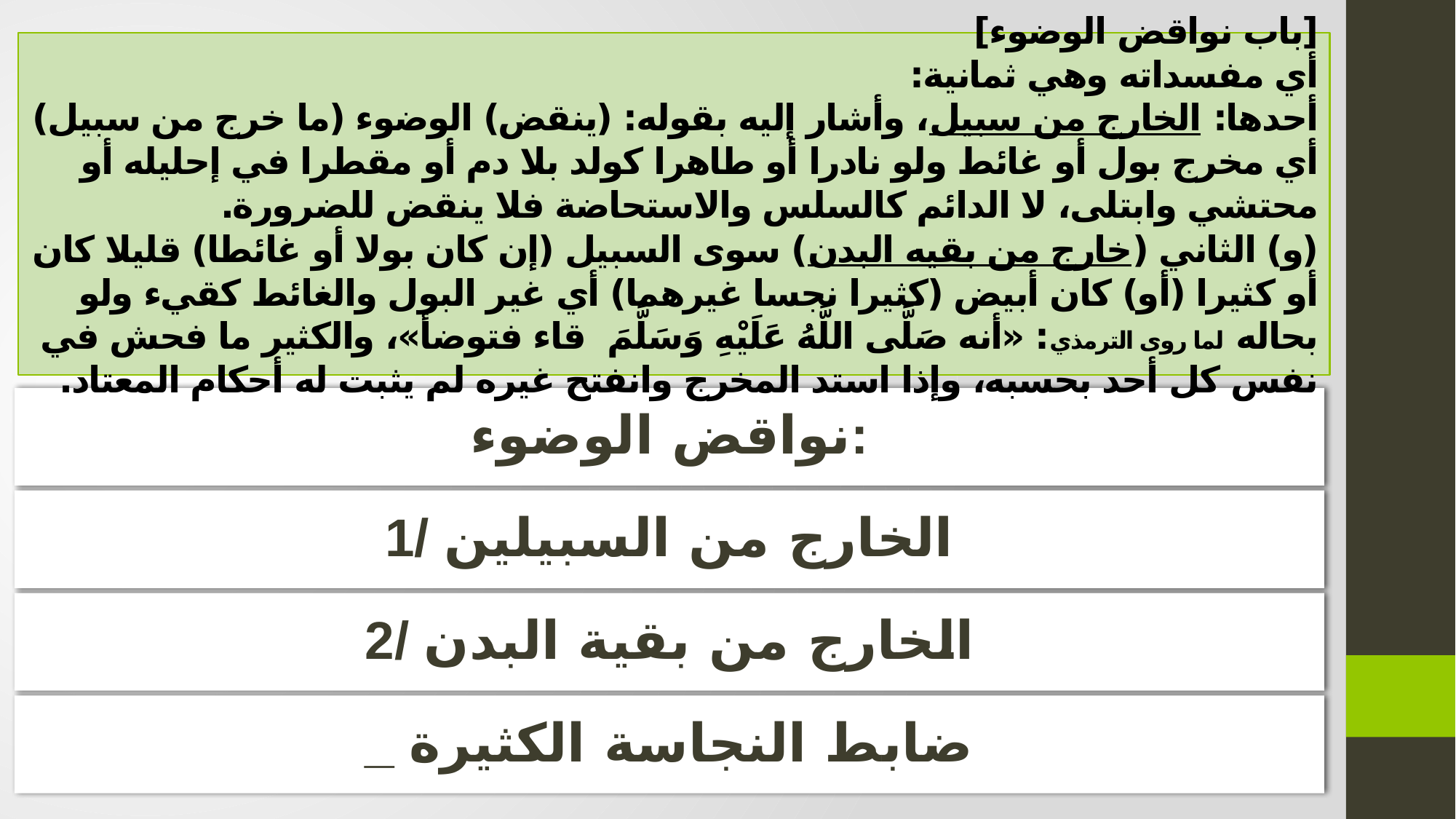

[باب نواقض الوضوء]
أي مفسداته وهي ثمانية:
أحدها: الخارج من سبيل، وأشار إليه بقوله: (ينقض) الوضوء (ما خرج من سبيل) أي مخرج بول أو غائط ولو نادرا أو طاهرا كولد بلا دم أو مقطرا في إحليله أو محتشي وابتلى، لا الدائم كالسلس والاستحاضة فلا ينقض للضرورة.
(و) الثاني (خارج من بقيه البدن) سوى السبيل (إن كان بولا أو غائطا) قليلا كان أو كثيرا (أو) كان أبيض (كثيرا نجسا غيرهما) أي غير البول والغائط كقيء ولو بحاله لما روى الترمذي: «أنه صَلَّى اللَّهُ عَلَيْهِ وَسَلَّمَ  قاء فتوضأ»، والكثير ما فحش في نفس كل أحد بحسبه، وإذا استد المخرج وانفتح غيره لم يثبت له أحكام المعتاد.
نواقض الوضوء:
1/ الخارج من السبيلين
2/ الخارج من بقية البدن
_ ضابط النجاسة الكثيرة